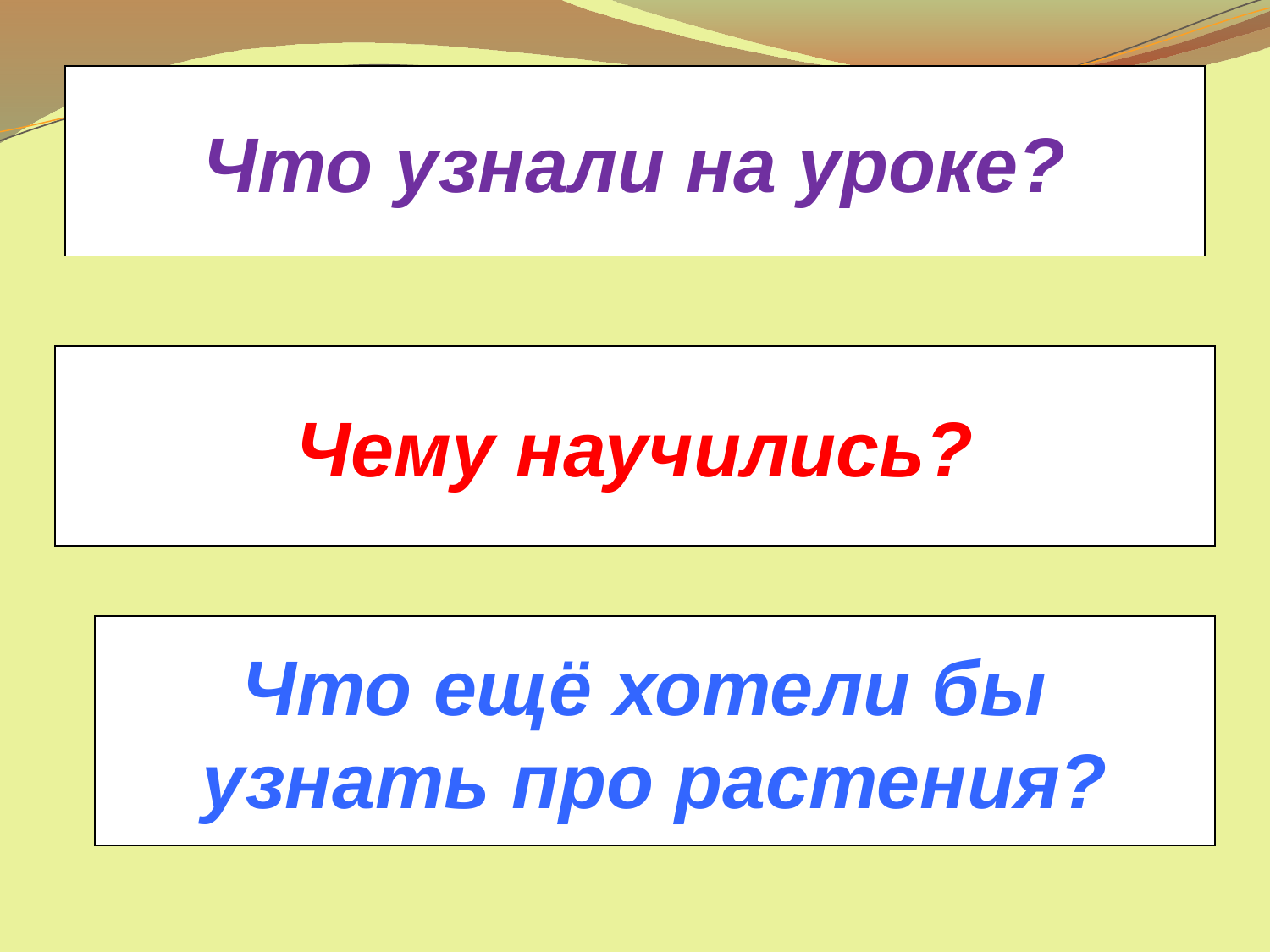

Что узнали на уроке?
Чему научились?
Что ещё хотели бы
узнать про растения?